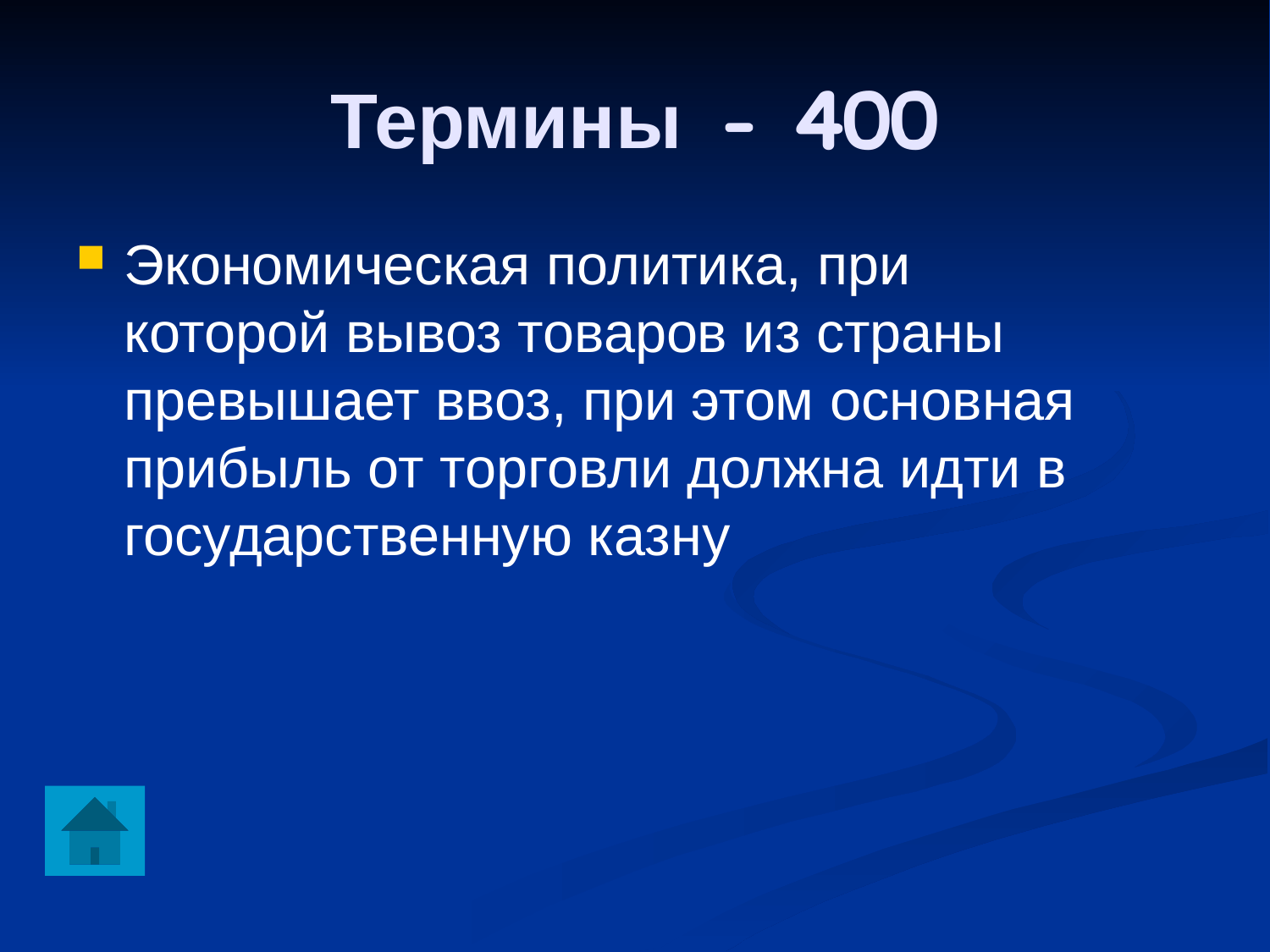

Термины - 400
Экономическая политика, при которой вывоз товаров из страны превышает ввоз, при этом основная прибыль от торговли должна идти в государственную казну